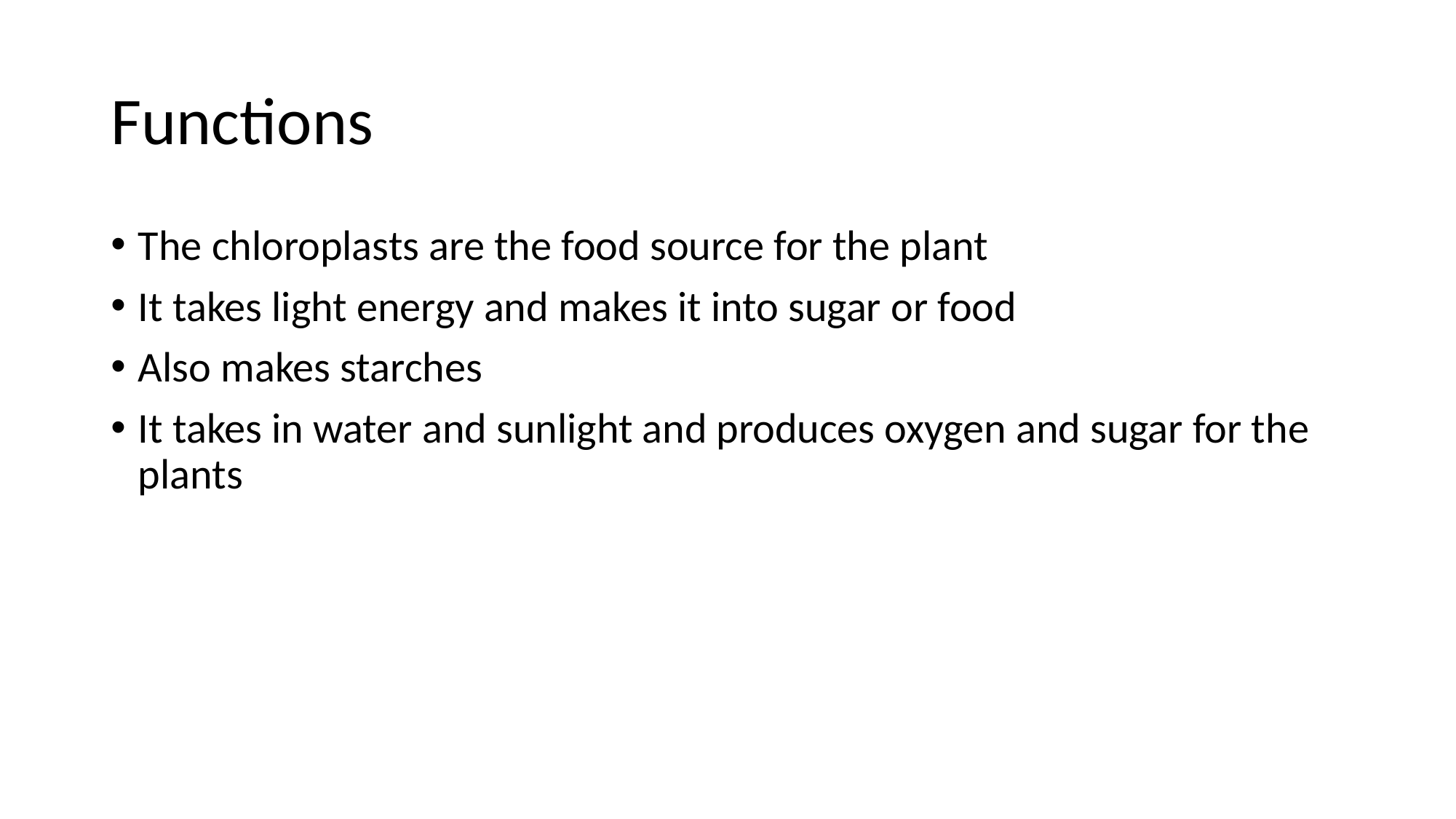

# Functions
The chloroplasts are the food source for the plant
It takes light energy and makes it into sugar or food
Also makes starches
It takes in water and sunlight and produces oxygen and sugar for the plants